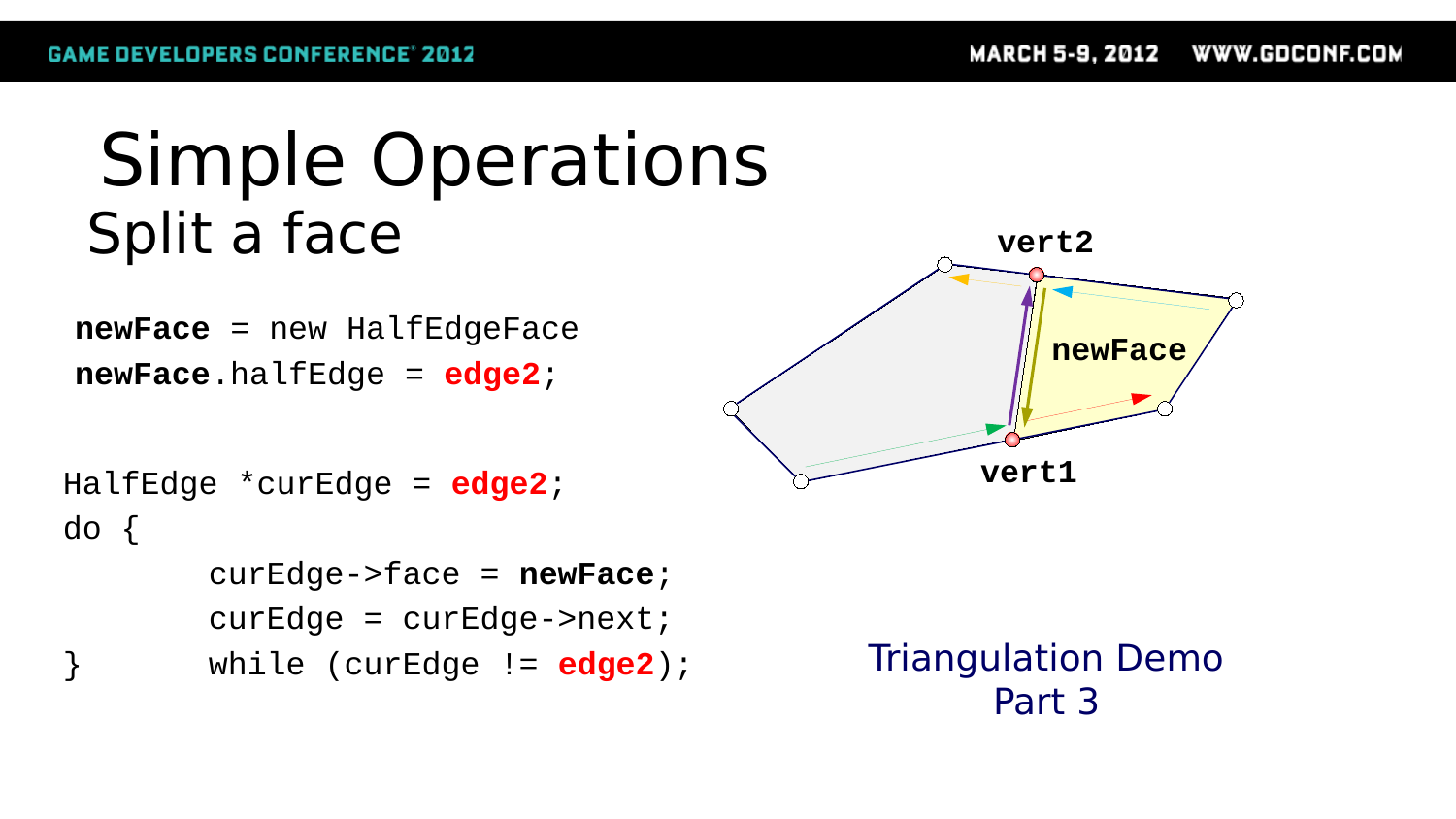

# Simple Operations
Split a face
vert2

newFace = new HalfEdgeFace
newFace.halfEdge = edge2;
newFace

HalfEdge *curEdge = edge2;
do {
	curEdge->face = newFace;
	curEdge = curEdge->next;
}	while (curEdge != edge2);

vert1

Triangulation Demo
Part 3